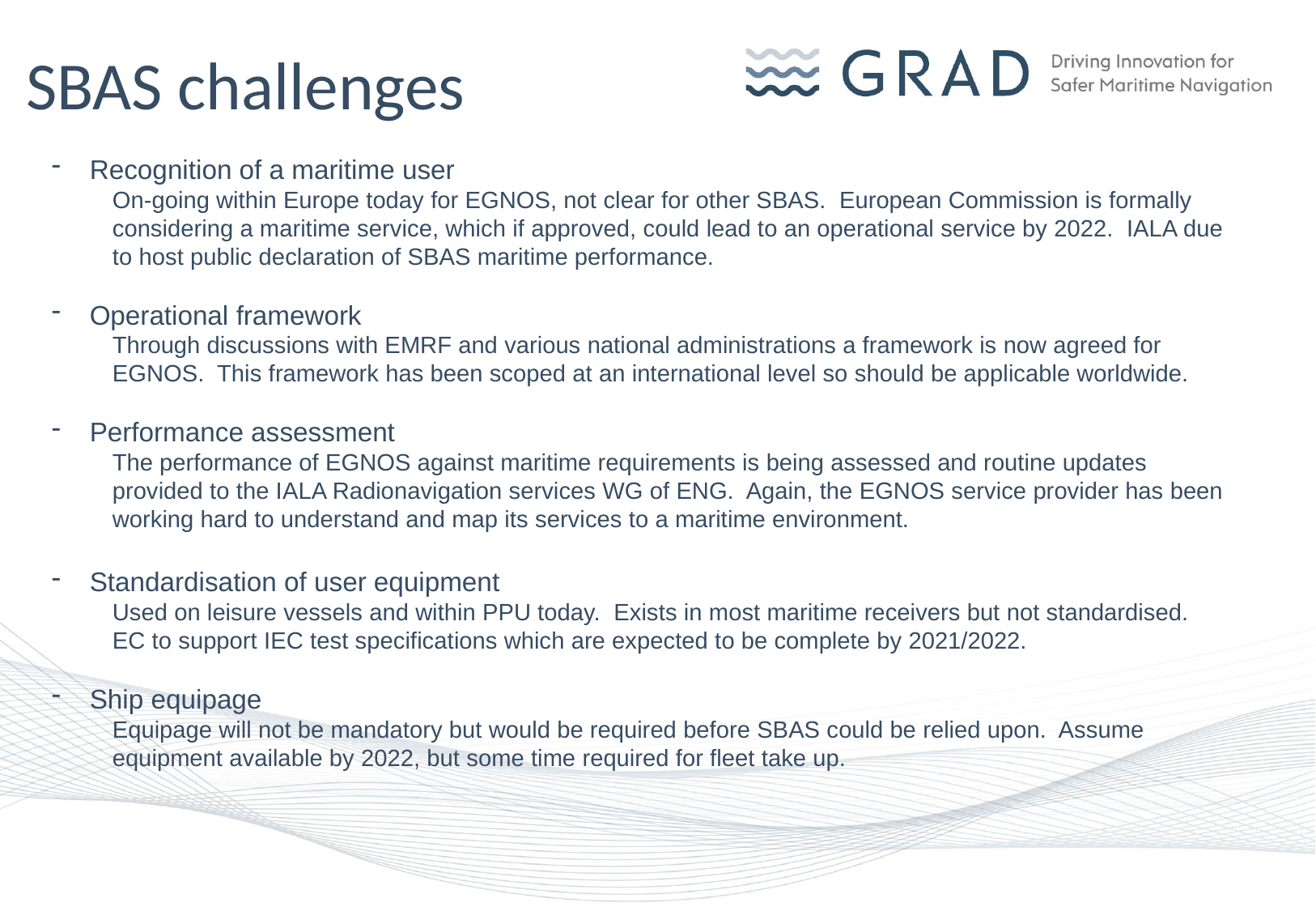

# SBAS challenges
Recognition of a maritime user
On-going within Europe today for EGNOS, not clear for other SBAS.  European Commission is formally considering a maritime service, which if approved, could lead to an operational service by 2022.  IALA due to host public declaration of SBAS maritime performance.

Operational framework
Through discussions with EMRF and various national administrations a framework is now agreed for EGNOS.  This framework has been scoped at an international level so should be applicable worldwide.

Performance assessment
The performance of EGNOS against maritime requirements is being assessed and routine updates provided to the IALA Radionavigation services WG of ENG.  Again, the EGNOS service provider has been working hard to understand and map its services to a maritime environment.

Standardisation of user equipment
Used on leisure vessels and within PPU today.  Exists in most maritime receivers but not standardised.  EC to support IEC test specifications which are expected to be complete by 2021/2022.

Ship equipage
Equipage will not be mandatory but would be required before SBAS could be relied upon.  Assume equipment available by 2022, but some time required for fleet take up.